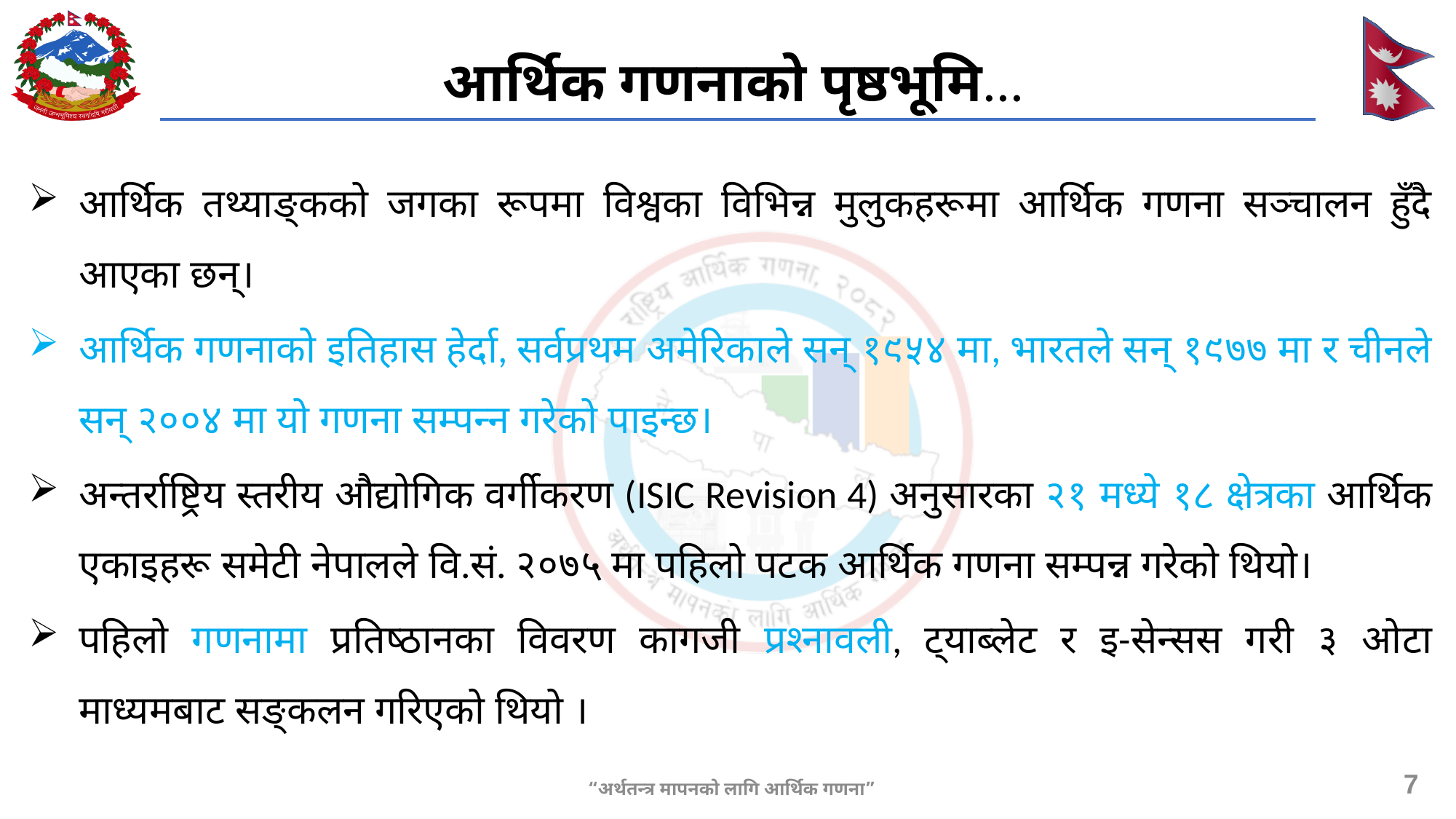

# आर्थिक गणनाको पृष्ठभूमि...

आर्थिक तथ्याङ्कको जगका रूपमा विश्वका विभिन्न मुलुकहरूमा आर्थिक गणना सञ्चालन हुँदै आएका छन्।
आर्थिक गणनाको इतिहास हेर्दा, सर्वप्रथम अमेरिकाले सन् १९५४ मा, भारतले सन् १९७७ मा र चीनले सन् २००४ मा यो गणना सम्पन्न गरेको पाइन्छ।
अन्तर्राष्ट्रिय स्तरीय औद्योगिक वर्गीकरण (ISIC Revision 4) अनुसारका २१ मध्ये १८ क्षेत्रका आर्थिक एकाइहरू समेटी नेपालले वि.सं. २०७५ मा पहिलो पटक आर्थिक गणना सम्पन्न गरेको थियो।
पहिलो गणनामा प्रतिष्ठानका विवरण कागजी प्रश्नावली, ट्याब्लेट र इ-सेन्सस गरी ३ ओटा माध्यमबाट सङ्कलन गरिएको थियो ।

7
“अर्थतन्त्र मापनको लागि आर्थिक गणना”